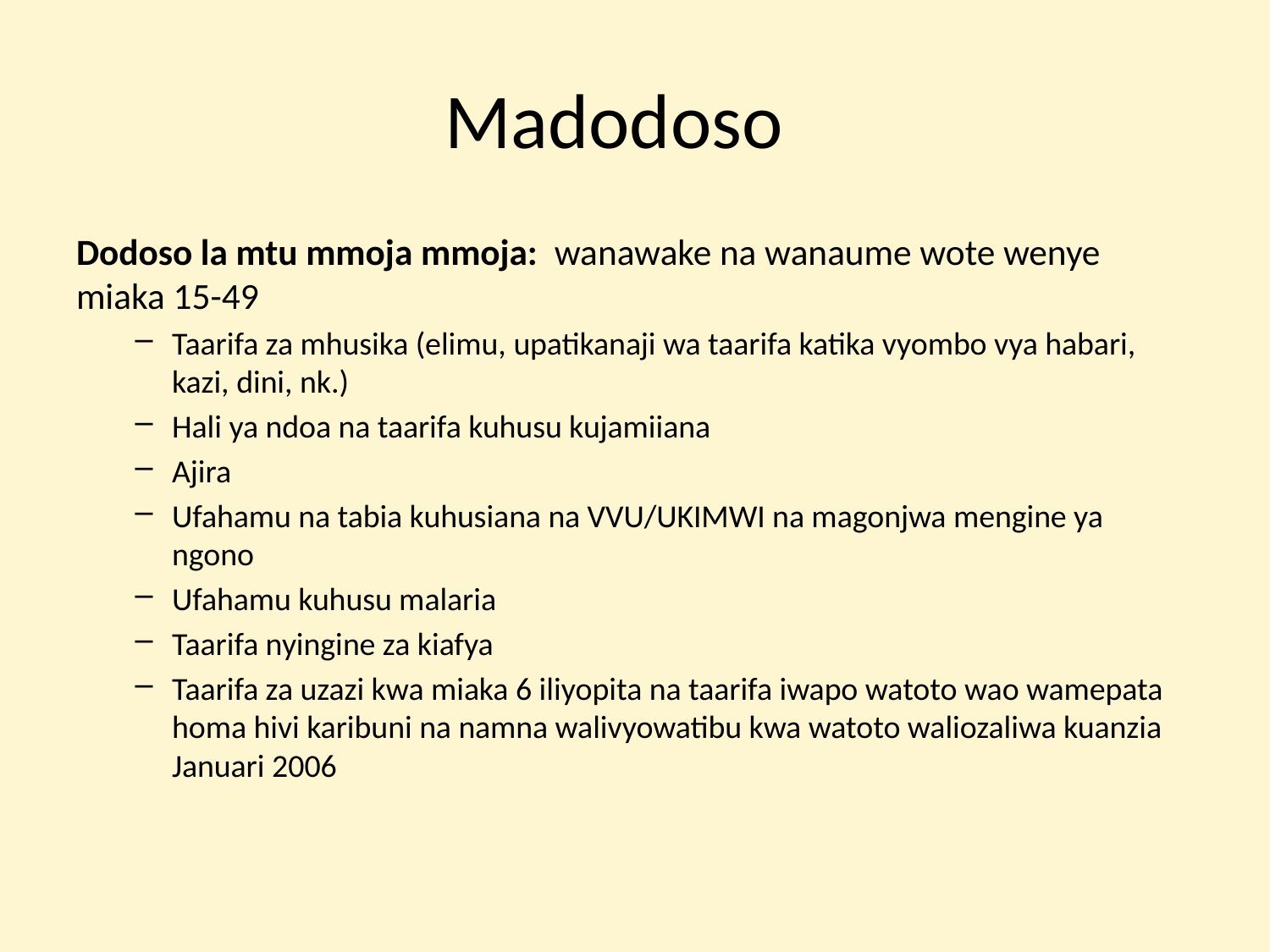

# Madodoso
Dodoso la mtu mmoja mmoja:  wanawake na wanaume wote wenye miaka 15-49
Taarifa za mhusika (elimu, upatikanaji wa taarifa katika vyombo vya habari, kazi, dini, nk.)
Hali ya ndoa na taarifa kuhusu kujamiiana
Ajira
Ufahamu na tabia kuhusiana na VVU/UKIMWI na magonjwa mengine ya ngono
Ufahamu kuhusu malaria
Taarifa nyingine za kiafya
Taarifa za uzazi kwa miaka 6 iliyopita na taarifa iwapo watoto wao wamepata homa hivi karibuni na namna walivyowatibu kwa watoto waliozaliwa kuanzia Januari 2006